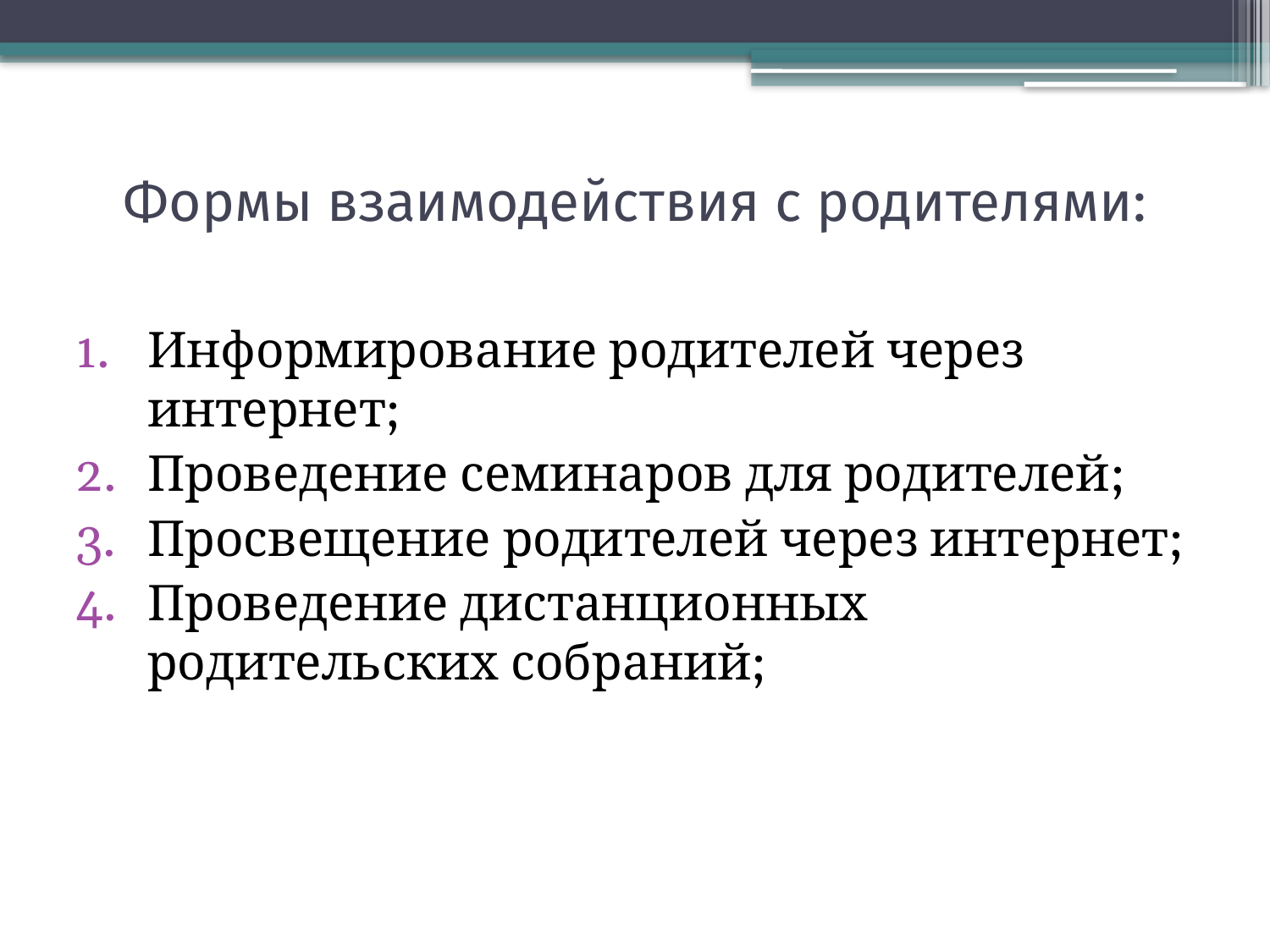

# Формы взаимодействия с родителями:
Информирование родителей через интернет;
Проведение семинаров для родителей;
Просвещение родителей через интернет;
Проведение дистанционных родительских собраний;